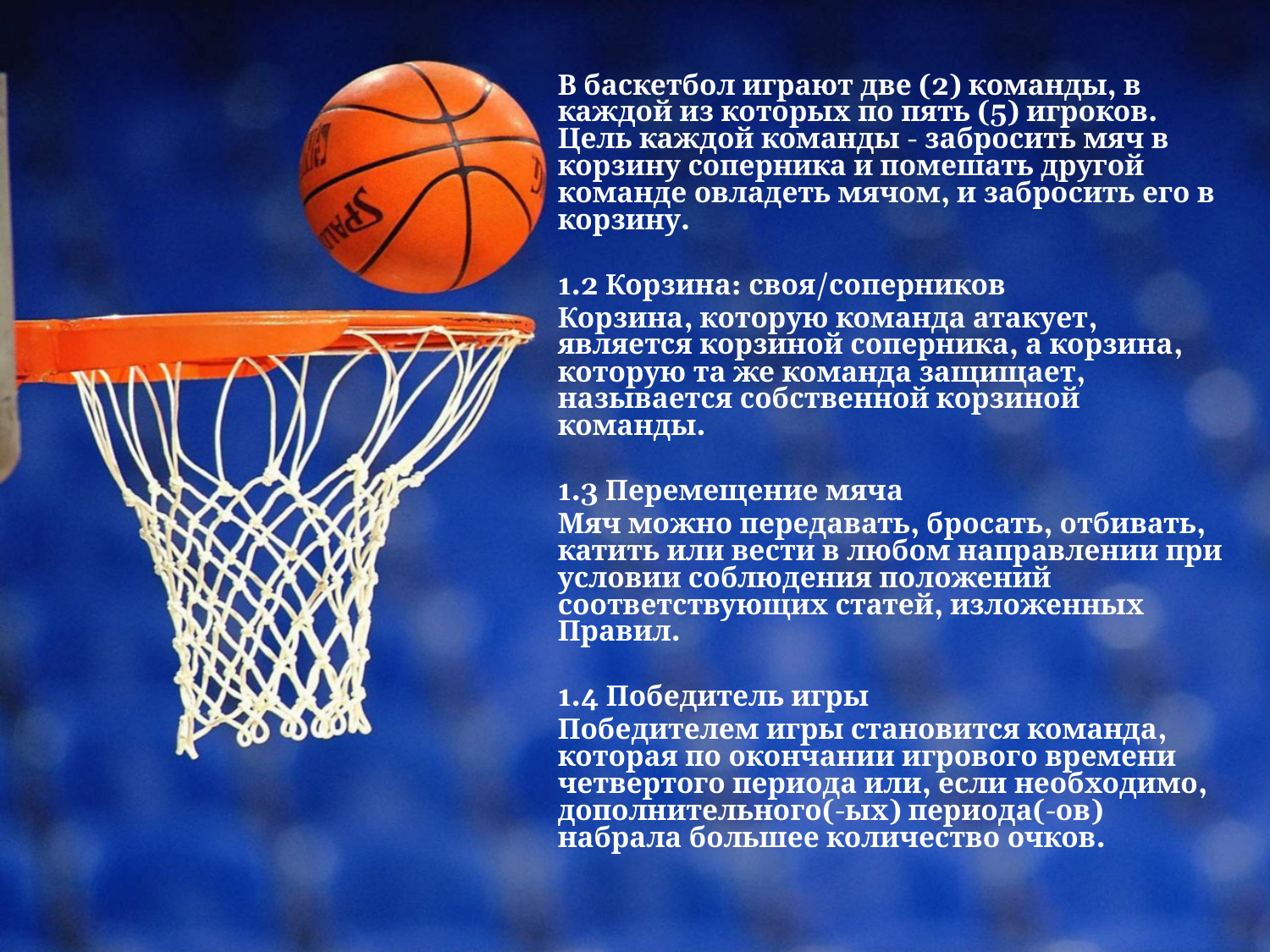

#

В баскетбол играют две (2) команды, в каждой из которых по пять (5) игроков. Цель каждой команды - забросить мяч в корзину соперника и помешать другой команде овладеть мячом, и забросить его в корзину.

1.2 Корзина: своя/соперников
Корзина, которую команда атакует, является корзиной соперника, а корзина, которую та же команда защищает, называется собственной корзиной команды.

1.3 Перемещение мяча
Мяч можно передавать, бросать, отбивать, катить или вести в любом направлении при условии соблюдения положений соответствующих статей, изложенных Правил.

1.4 Победитель игры
Победителем игры становится команда, которая по окончании игрового времени четвертого периода или, если необходимо, дополнительного(-ых) периода(-ов) набрала большее количество очков.